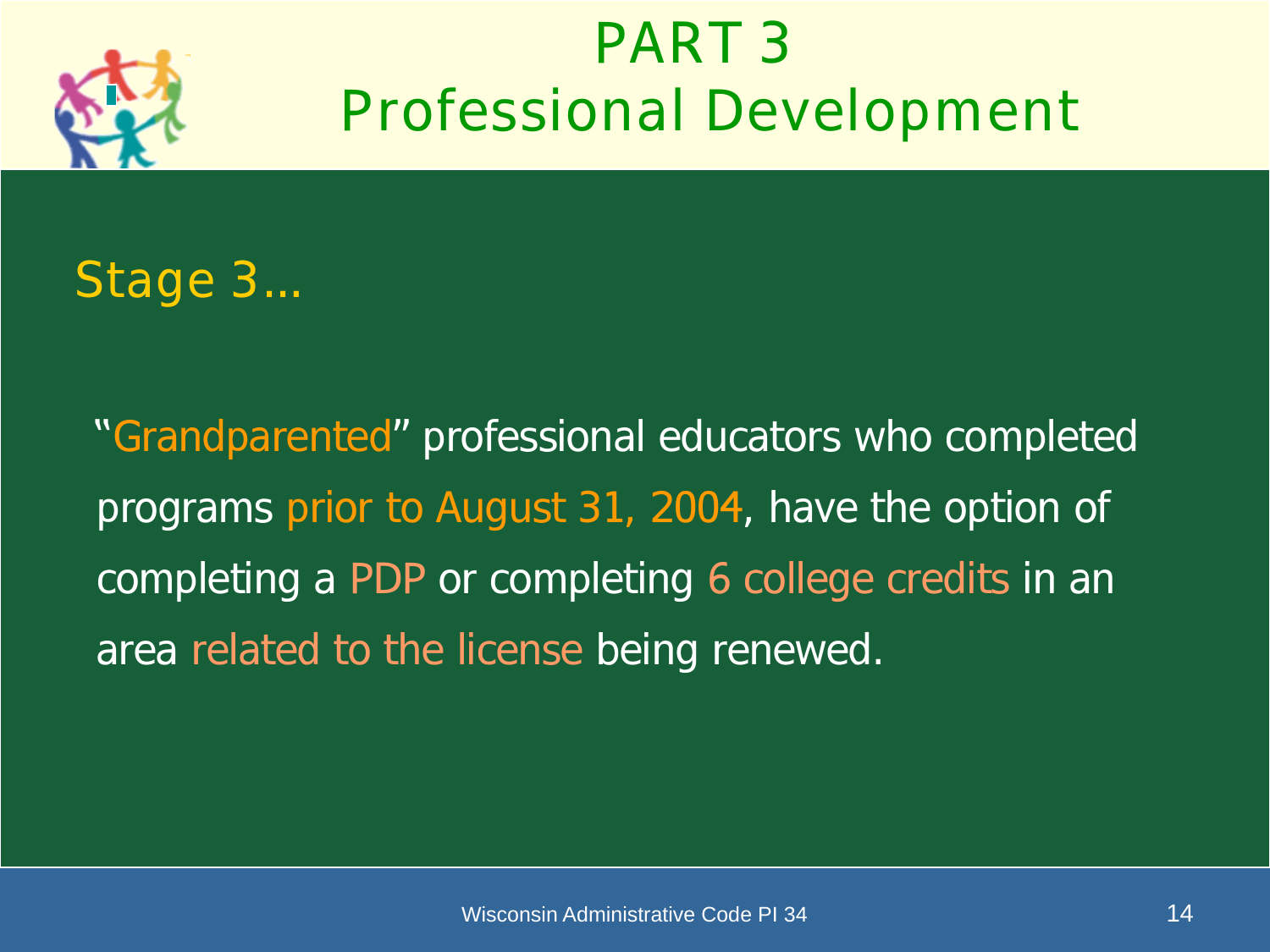

PART 3
 Professional Development

Stage 3…

“Grandparented” professional educators who completed programs prior to August 31, 2004, have the option of completing a PDP or completing 6 college credits in an area related to the license being renewed.

Wisconsin Administrative Code PI 34
14